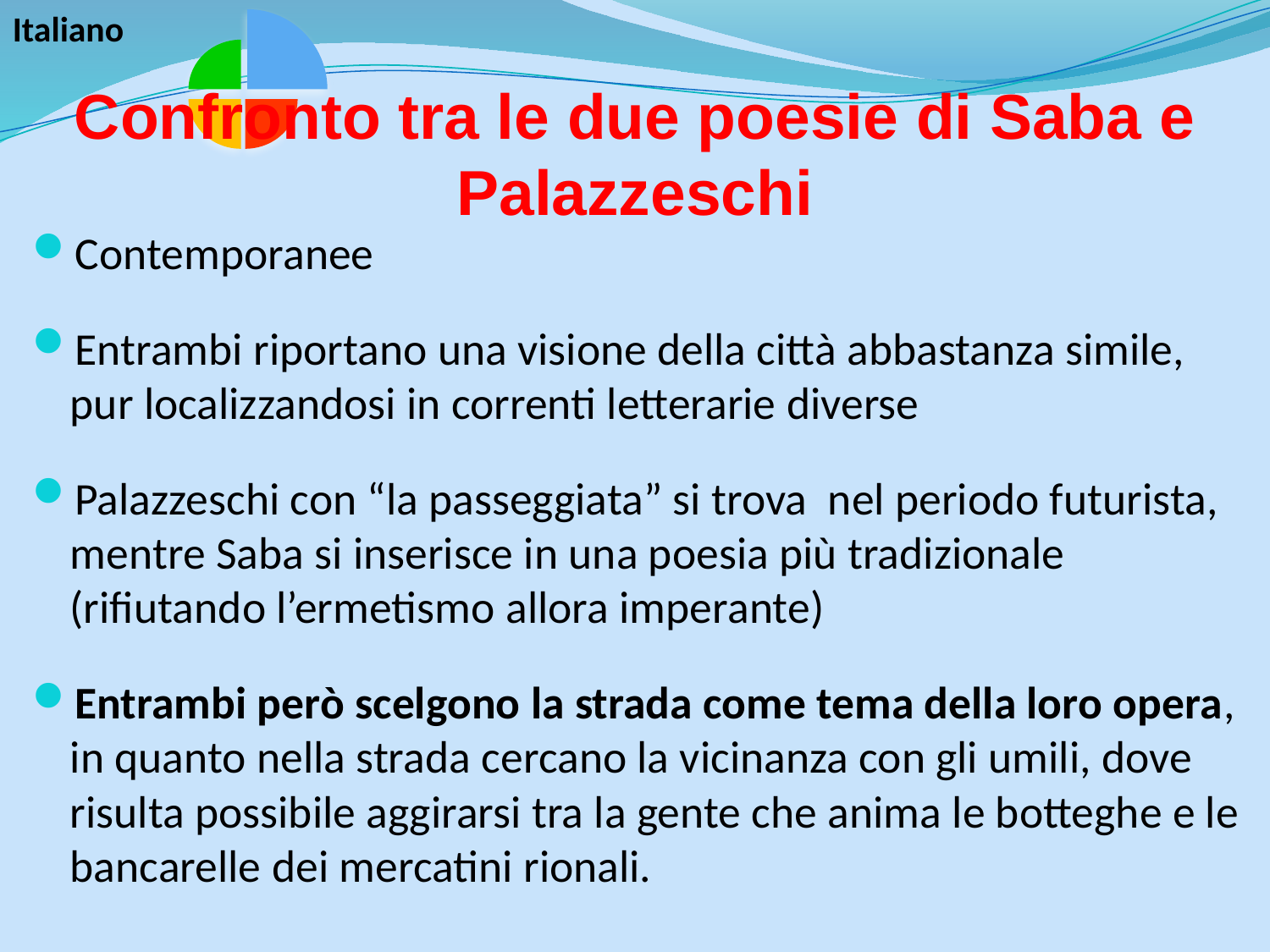

Italiano

# Confronto tra le due poesie di Saba e Palazzeschi
Contemporanee

Entrambi riportano una visione della città abbastanza simile, pur localizzandosi in correnti letterarie diverse

Palazzeschi con “la passeggiata” si trova  nel periodo futurista, mentre Saba si inserisce in una poesia più tradizionale (rifiutando l’ermetismo allora imperante)

Entrambi però scelgono la strada come tema della loro opera, in quanto nella strada cercano la vicinanza con gli umili, dove risulta possibile aggirarsi tra la gente che anima le botteghe e le bancarelle dei mercatini rionali.